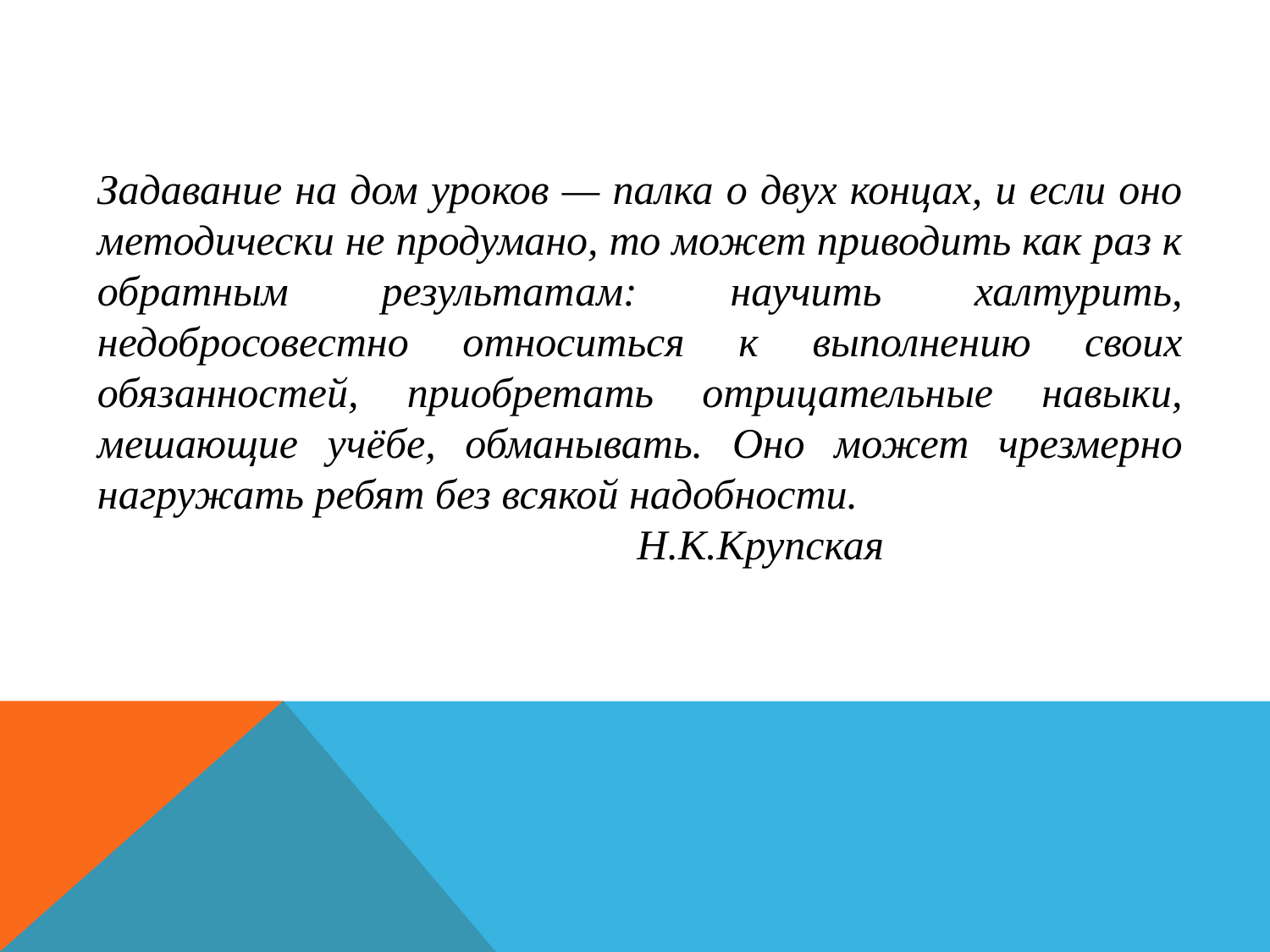

Задавание на дом уроков — палка о двух концах, и если оно методически не продумано, то может приводить как раз к обратным результатам: научить халтурить, недобросовестно относиться к выполнению своих обязанностей, приобретать отрицательные навыки, мешающие учёбе, обманывать. Оно может чрезмерно нагружать ребят без всякой надобности.
                                                   Н.К.Крупская